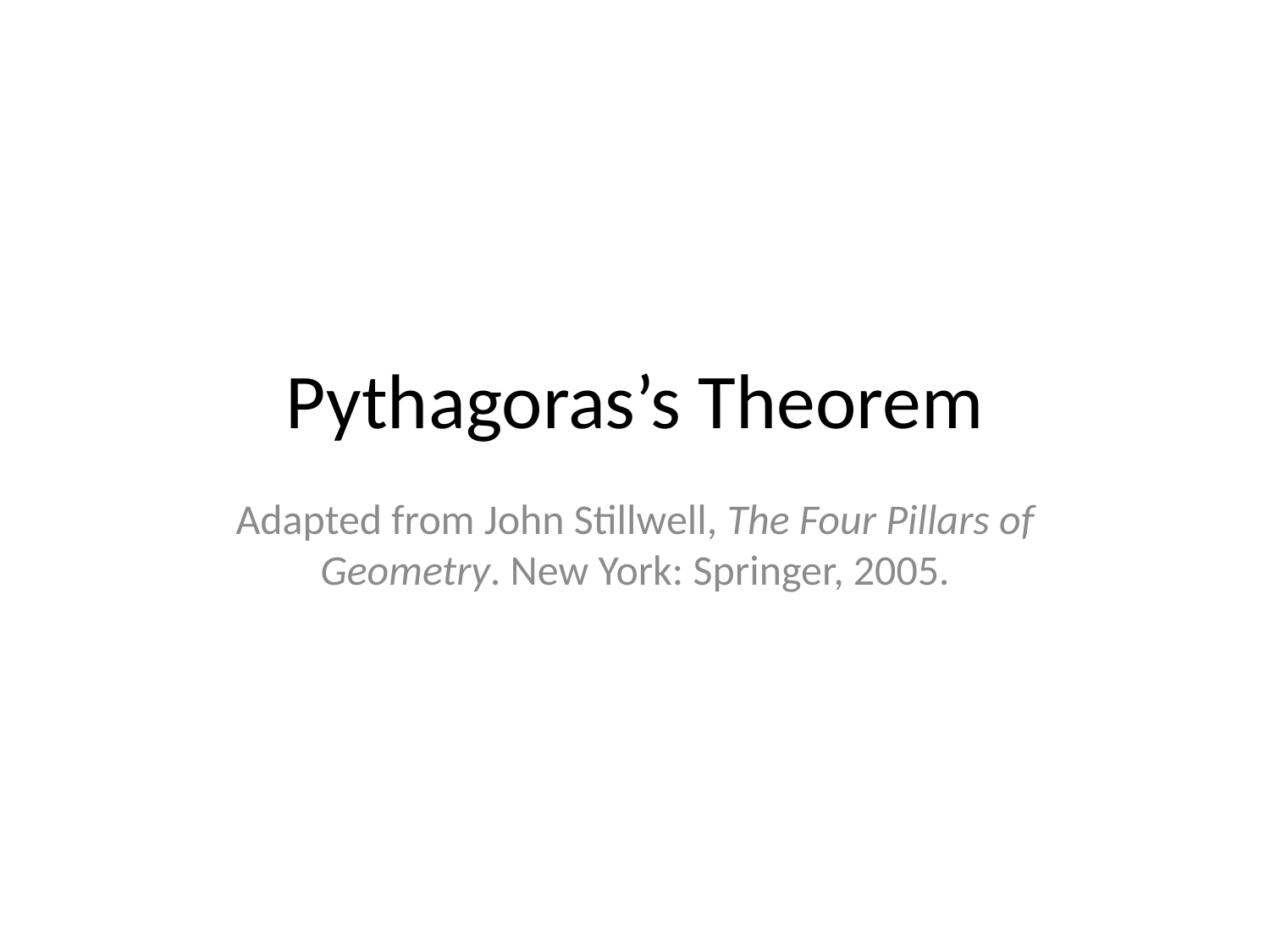

# Pythagoras’s Theorem
Adapted from John Stillwell, The Four Pillars of Geometry. New York: Springer, 2005.